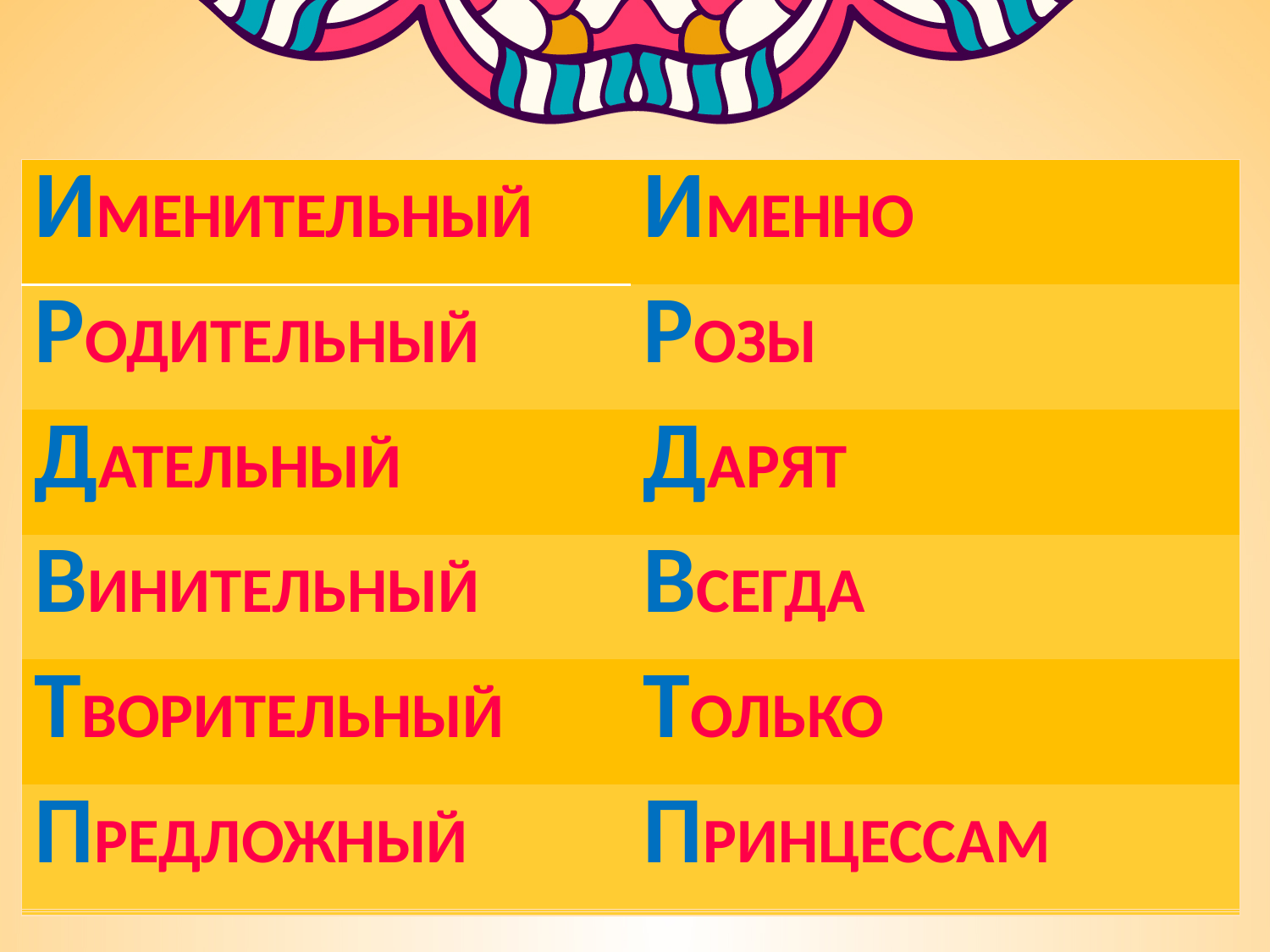

| ИМЕНИТЕЛЬНЫЙ | ИМЕННО |
| --- | --- |
| РОДИТЕЛЬНЫЙ | РОЗЫ |
| ДАТЕЛЬНЫЙ | ДАРЯТ |
| ВИНИТЕЛЬНЫЙ | ВСЕГДА |
| ТВОРИТЕЛЬНЫЙ | ТОЛЬКО |
| ПРЕДЛОЖНЫЙ | ПРИНЦЕССАМ |
| ИМЕНИТЕЛЬНЫЙ | ИМЕННО |
| --- | --- |
| РОДИТЕЛЬНЫЙ | РОЗЫ |
| ДАТЕЛЬНЫЙ | ДАРЯТ |
| ВИНИТЕЛЬНЫЙ | ВСЕГДА |
| ТВОРИТЕЛЬНЫЙ | ТОЛЬКО |
| ПРЕДЛОЖНЫЙ |  |
| ИМЕНИТЕЛЬНЫЙ | ИМЕННО |
| --- | --- |
| РОДИТЕЛЬНЫЙ | РОЗЫ |
| ДАТЕЛЬНЫЙ | ДАРЯТ |
| ВИНИТЕЛЬНЫЙ |  |
| ТВОРИТЕЛЬНЫЙ |  |
| ПРЕДЛОЖНЫЙ |  |
| ИМЕНИТЕЛЬНЫЙ | ИМЕННО |
| --- | --- |
| РОДИТЕЛЬНЫЙ | РОЗЫ |
| ДАТЕЛЬНЫЙ | ДАРЯТ |
| ВИНИТЕЛЬНЫЙ | ВСЕГДА |
| ТВОРИТЕЛЬНЫЙ |  |
| ПРЕДЛОЖНЫЙ |  |
| ИМЕНИТЕЛЬНЫЙ | ИМЕННО |
| --- | --- |
| РОДИТЕЛЬНЫЙ | РОЗЫ |
| ДАТЕЛЬНЫЙ |  |
| ВИНИТЕЛЬНЫЙ |  |
| ТВОРИТЕЛЬНЫЙ |  |
| ПРЕДЛОЖНЫЙ |  |
|  |  |
| --- | --- |
|  |  |
|  |  |
|  |  |
|  |  |
|  |  |
| ИМЕНИТЕЛЬНЫЙ |  |
| --- | --- |
|  |  |
|  |  |
|  |  |
|  |  |
|  |  |
| ИМЕНИТЕЛЬНЫЙ |  |
| --- | --- |
| РОДИТЕЛЬНЫЙ |  |
|  |  |
|  |  |
|  |  |
|  |  |
| ИМЕНИТЕЛЬНЫЙ |  |
| --- | --- |
| РОДИТЕЛЬНЫЙ |  |
| ДАТЕЛЬНЫЙ |  |
|  |  |
|  |  |
|  |  |
| ИМЕНИТЕЛЬНЫЙ |  |
| --- | --- |
| РОДИТЕЛЬНЫЙ |  |
| ДАТЕЛЬНЫЙ |  |
| ВИНИТЕЛЬНЫЙ |  |
|  |  |
|  |  |
| ИМЕНИТЕЛЬНЫЙ |  |
| --- | --- |
| РОДИТЕЛЬНЫЙ |  |
| ДАТЕЛЬНЫЙ |  |
| ВИНИТЕЛЬНЫЙ |  |
| ТВОРИТЕЛЬНЫЙ |  |
|  |  |
| ИМЕНИТЕЛЬНЫЙ |  |
| --- | --- |
| РОДИТЕЛЬНЫЙ |  |
| ДАТЕЛЬНЫЙ |  |
| ВИНИТЕЛЬНЫЙ |  |
| ТВОРИТЕЛЬНЫЙ |  |
| ПРЕДЛОЖНЫЙ |  |
| ИМЕНИТЕЛЬНЫЙ | ИМЕННО |
| --- | --- |
| РОДИТЕЛЬНЫЙ |  |
| ДАТЕЛЬНЫЙ |  |
| ВИНИТЕЛЬНЫЙ |  |
| ТВОРИТЕЛЬНЫЙ |  |
| ПРЕДЛОЖНЫЙ |  |